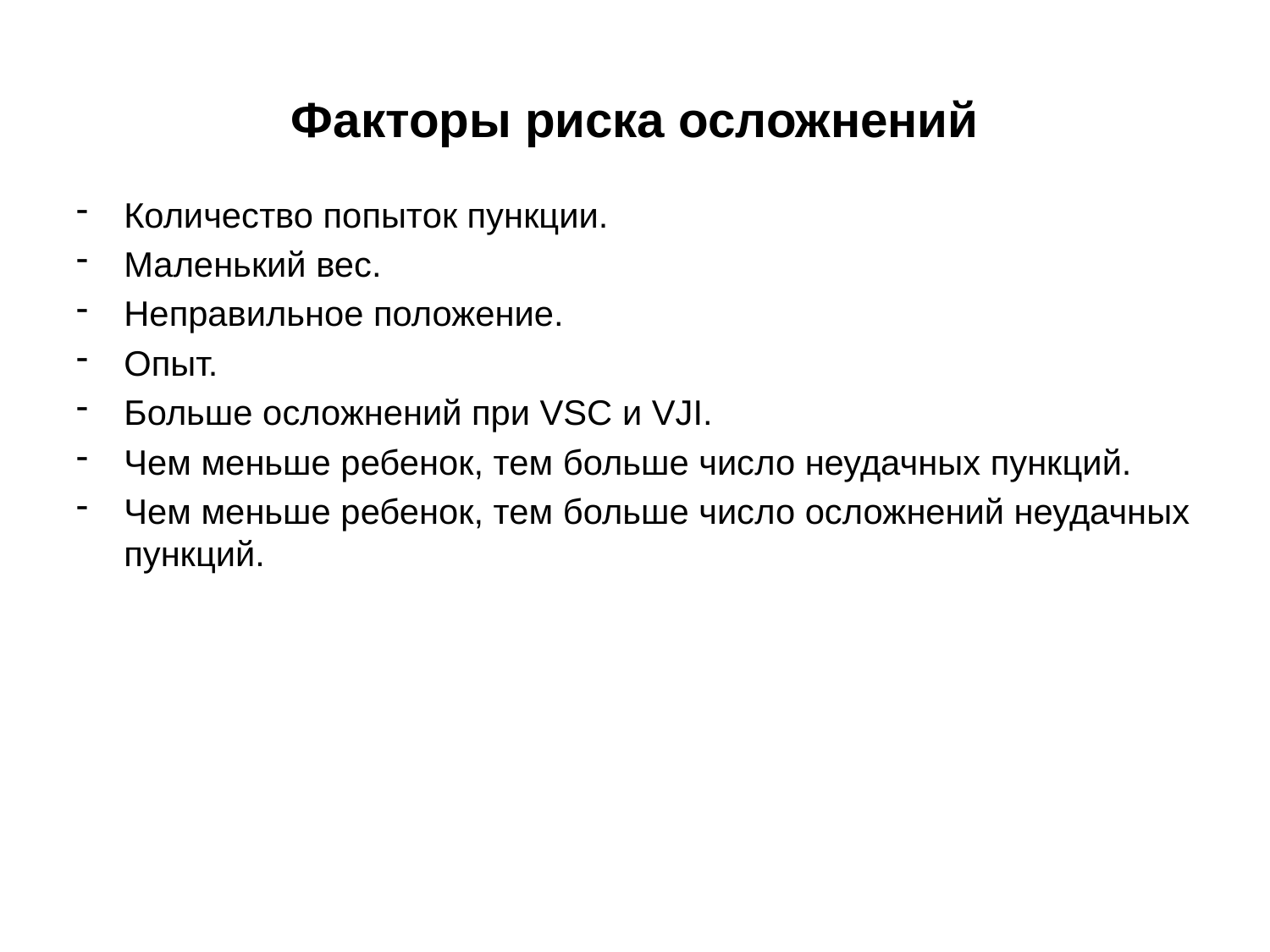

Факторы риска осложнений
Количество попыток пункции.
Маленький вес.
Неправильное положение.
Опыт.
Больше осложнений при VSC и VJI.
Чем меньше ребенок, тем больше число неудачных пункций.
Чем меньше ребенок, тем больше число осложнений неудачных пункций.